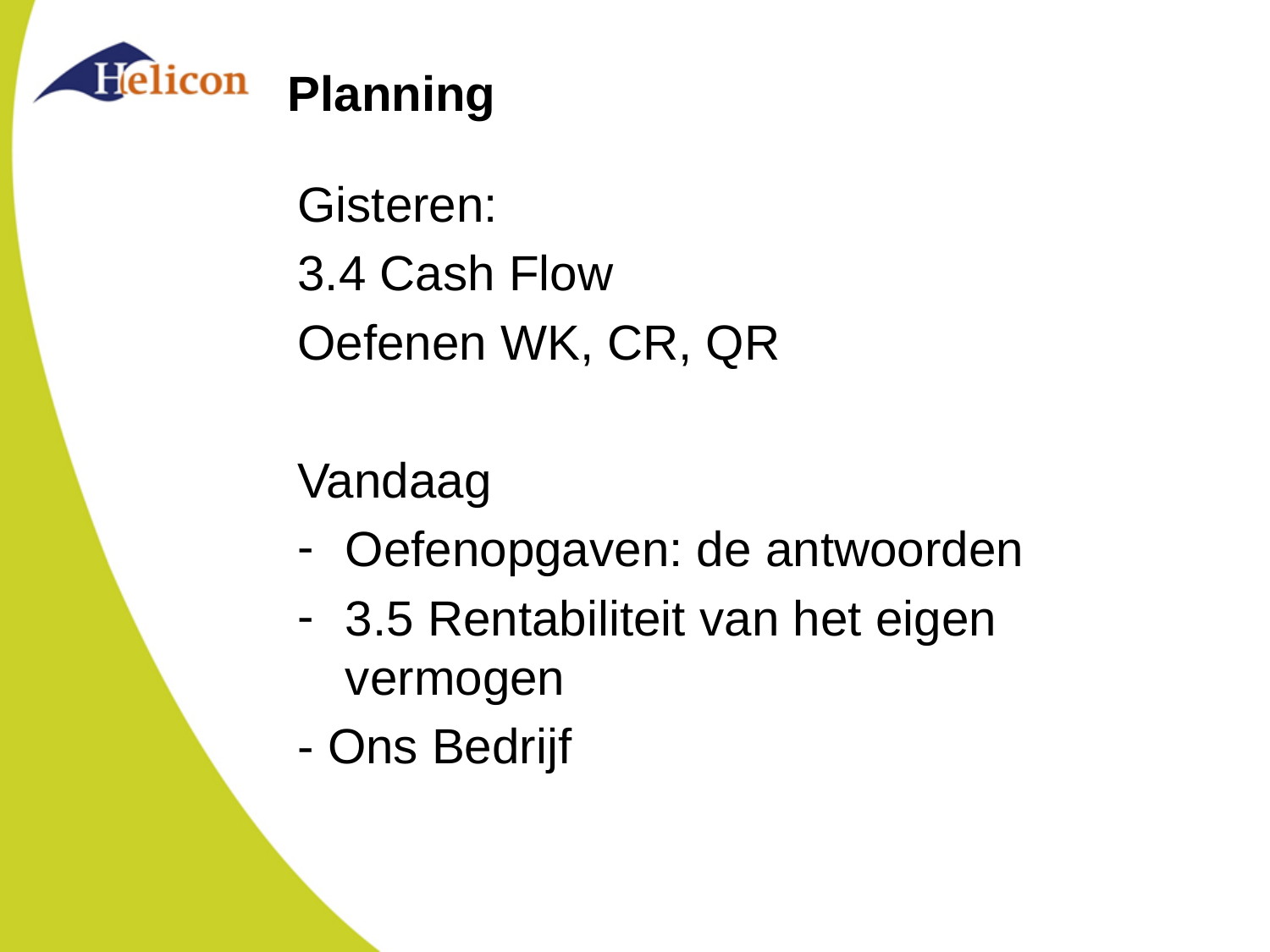

# Planning
Gisteren:
3.4 Cash Flow
Oefenen WK, CR, QR

Vandaag
Oefenopgaven: de antwoorden
3.5 Rentabiliteit van het eigen vermogen
- Ons Bedrijf